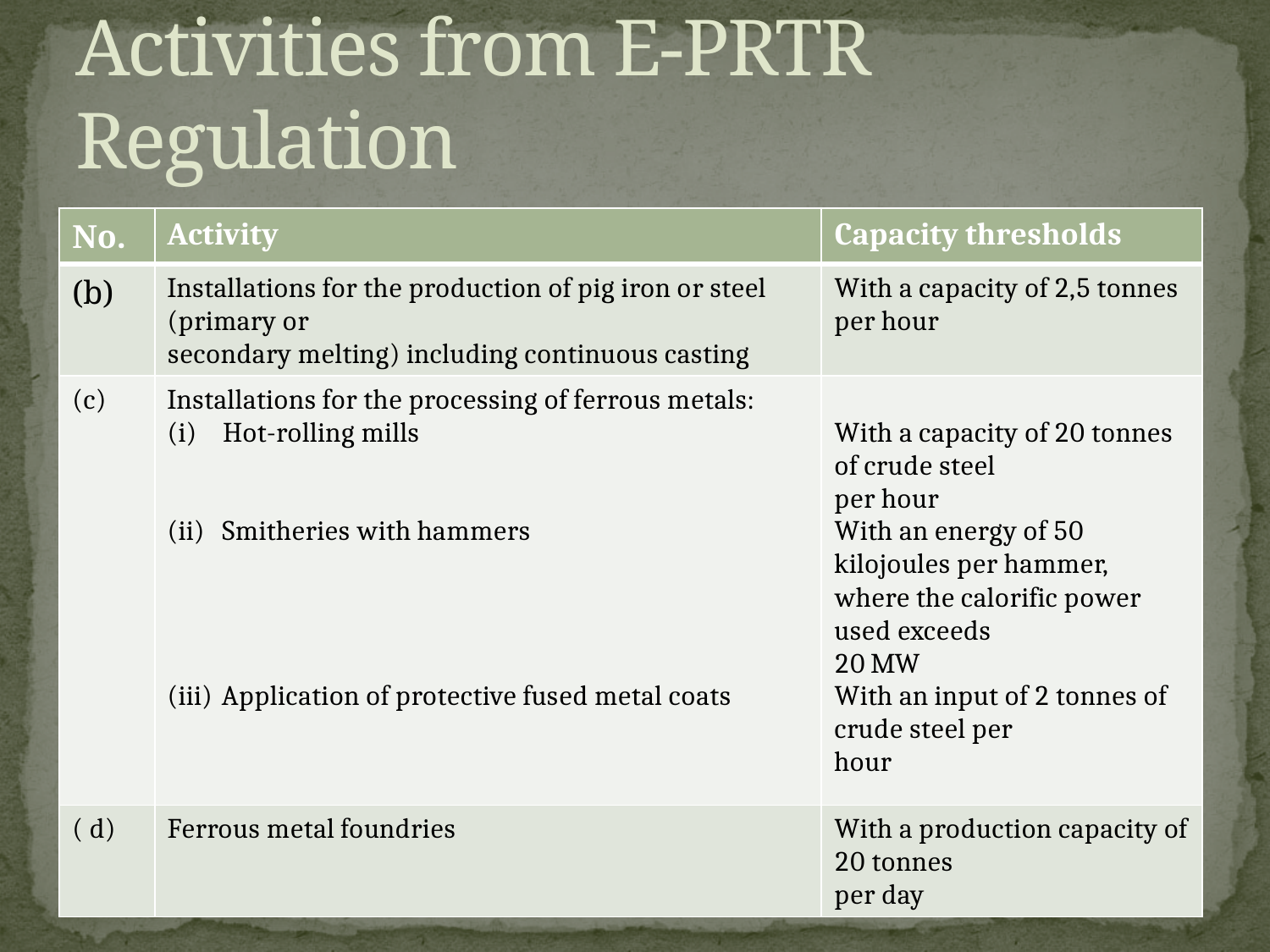

# Activities from E-PRTR Regulation
| No. | Activity | Capacity thresholds |
| --- | --- | --- |
| (b) | Installations for the production of pig iron or steel (primary or secondary melting) including continuous casting | With a capacity of 2,5 tonnes per hour |
| (c) | Installations for the processing of ferrous metals: Hot-rolling mills Smitheries with hammers Application of protective fused metal coats | With a capacity of 20 tonnes of crude steel per hour With an energy of 50 kilojoules per hammer, where the calorific power used exceeds 20 MW With an input of 2 tonnes of crude steel per hour |
| ( d) | Ferrous metal foundries | With a production capacity of 20 tonnes per day |